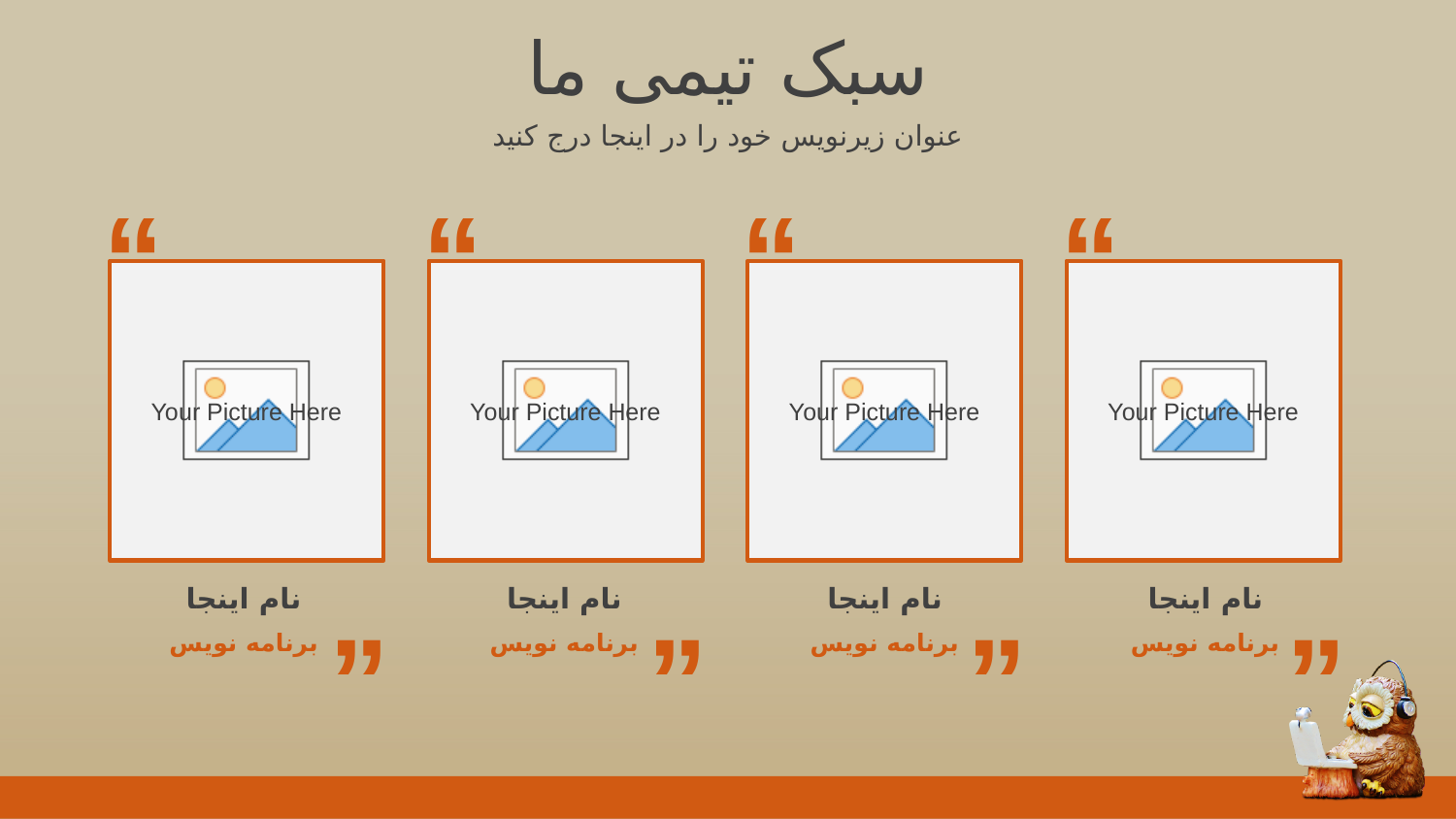

سبک تیمی ما
عنوان زیرنویس خود را در اینجا درج کنید

نام اینجا
برنامه نویس
نام اینجا
برنامه نویس
نام اینجا
برنامه نویس
نام اینجا
برنامه نویس